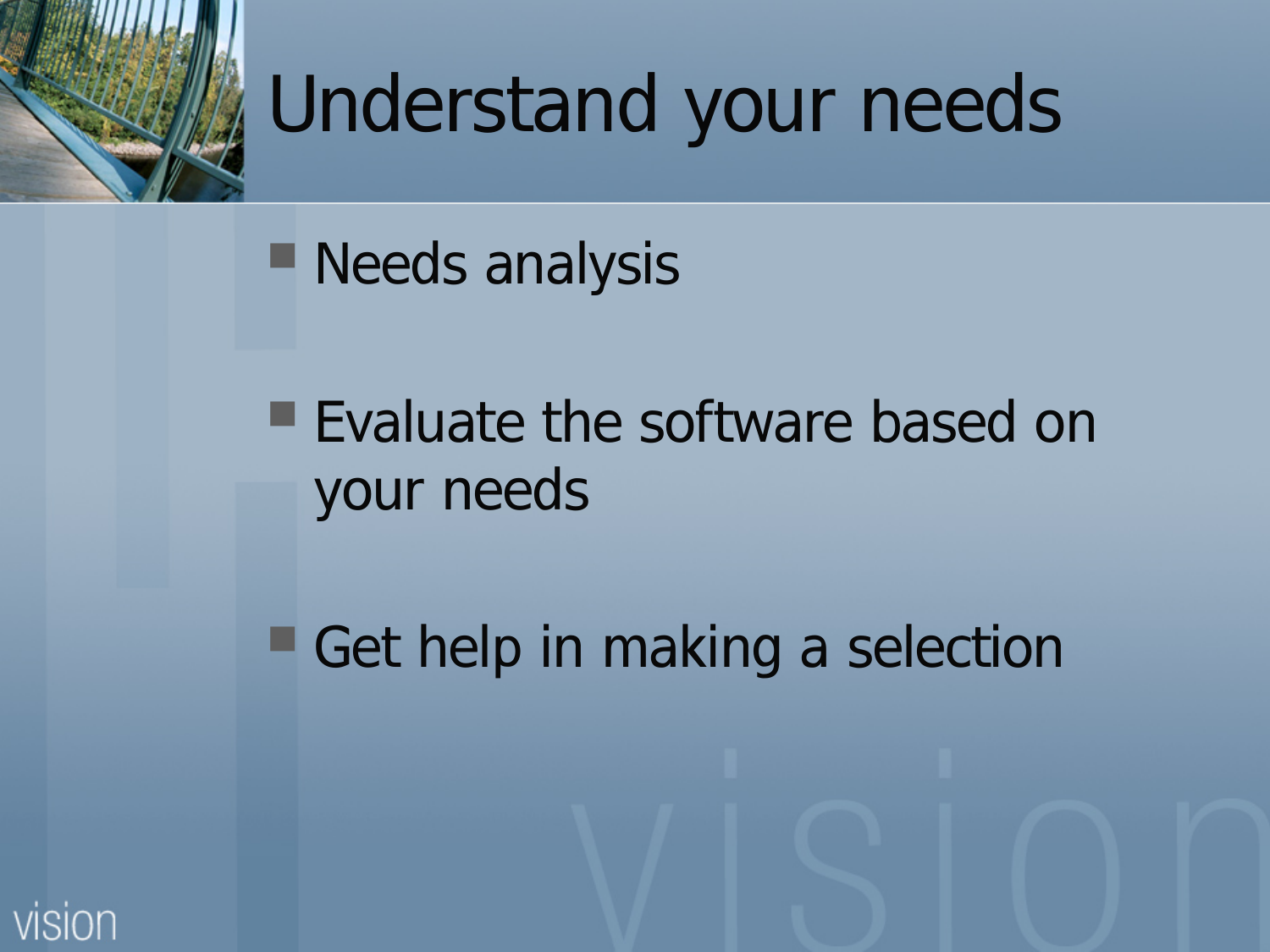

# Understand your needs
Needs analysis

Evaluate the software based on your needs

Get help in making a selection